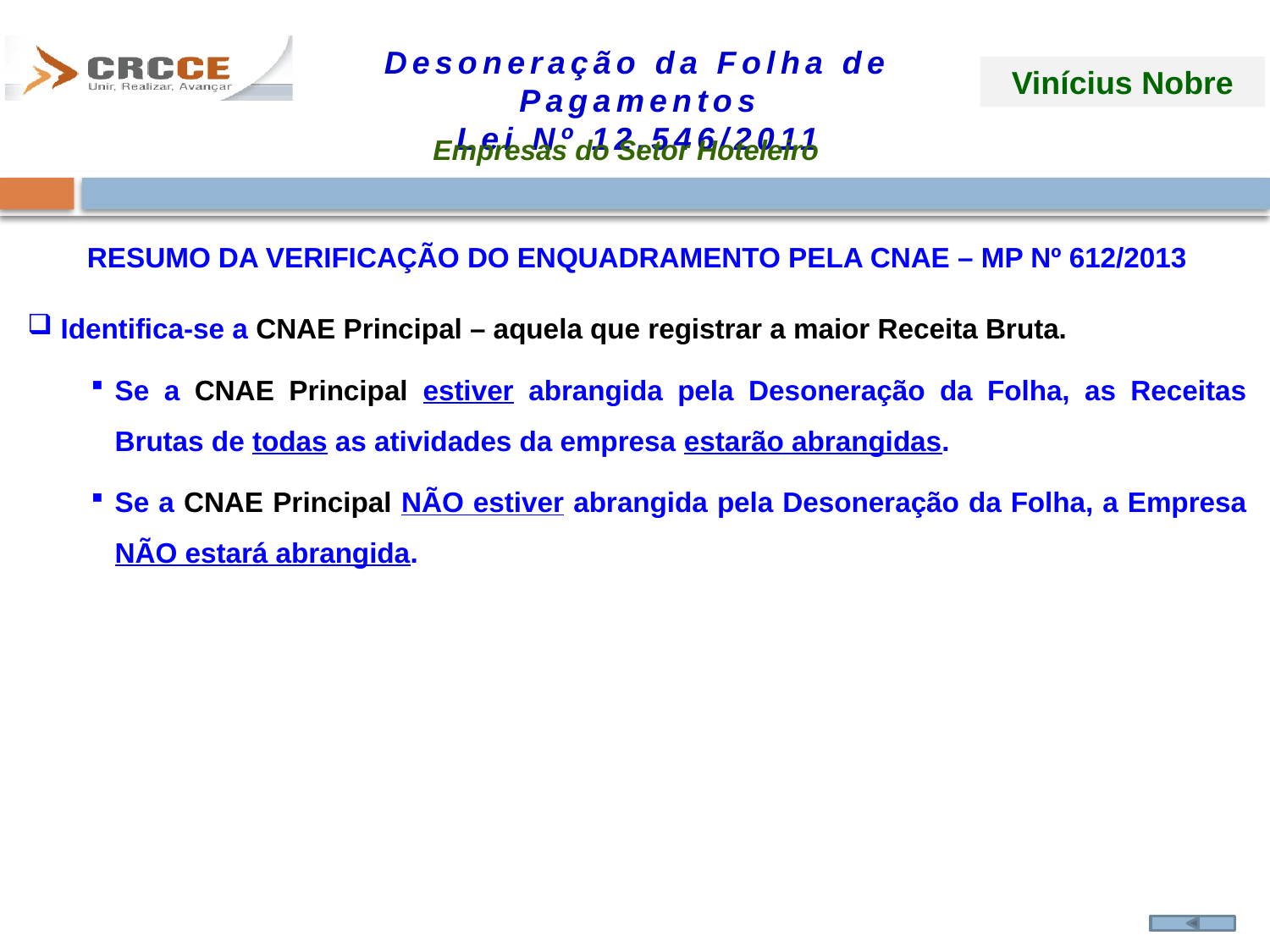

Empresas do Setor Hoteleiro
RESUMO DA VERIFICAÇÃO DO ENQUADRAMENTO PELA CNAE – MP Nº 612/2013
 Identifica-se a CNAE Principal – aquela que registrar a maior Receita Bruta.
Se a CNAE Principal estiver abrangida pela Desoneração da Folha, as Receitas Brutas de todas as atividades da empresa estarão abrangidas.
Se a CNAE Principal NÃO estiver abrangida pela Desoneração da Folha, a Empresa NÃO estará abrangida.